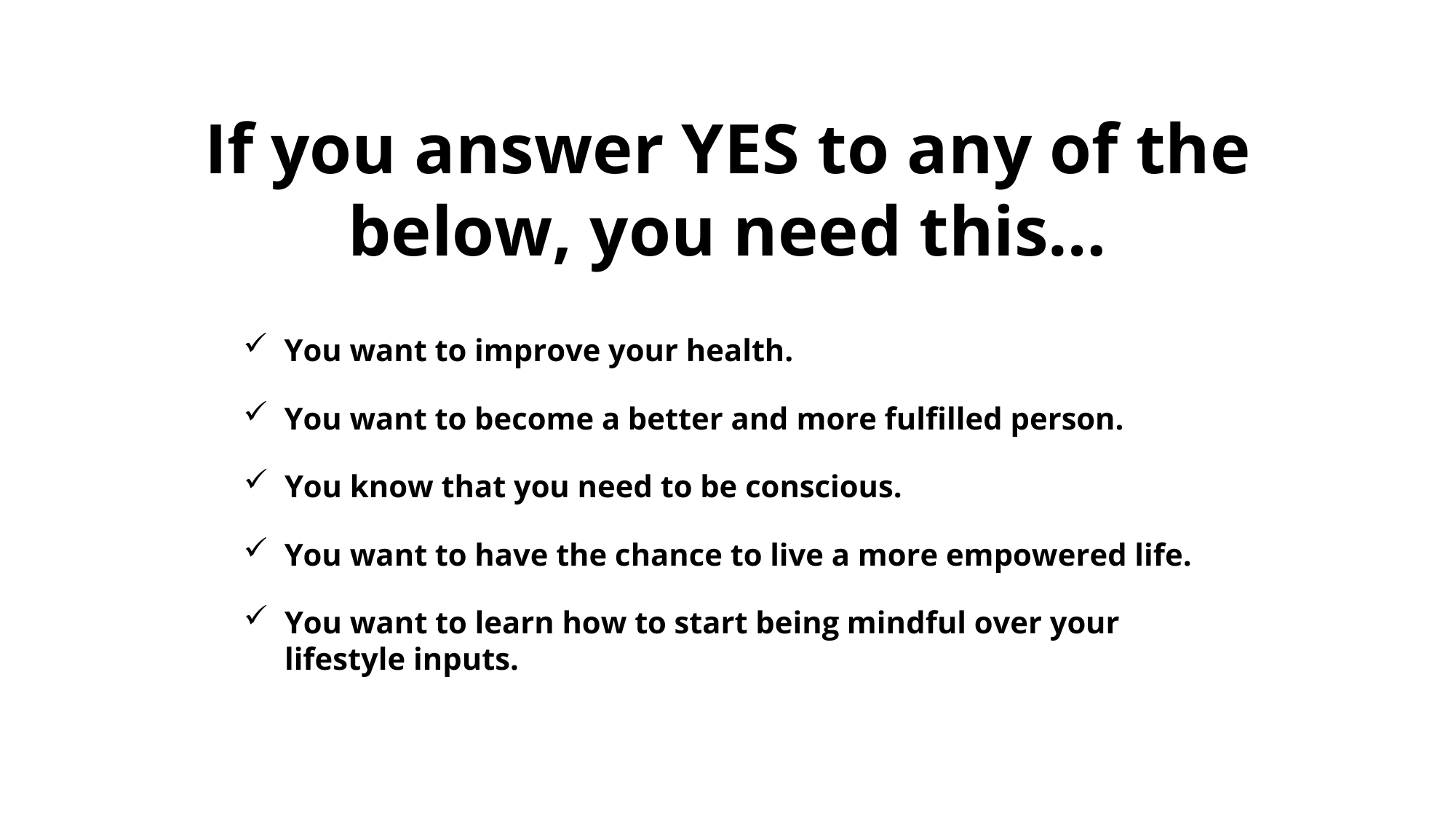

If you answer YES to any of the below, you need this…
You want to improve your health.
You want to become a better and more fulfilled person.
You know that you need to be conscious.
You want to have the chance to live a more empowered life.
You want to learn how to start being mindful over your lifestyle inputs.